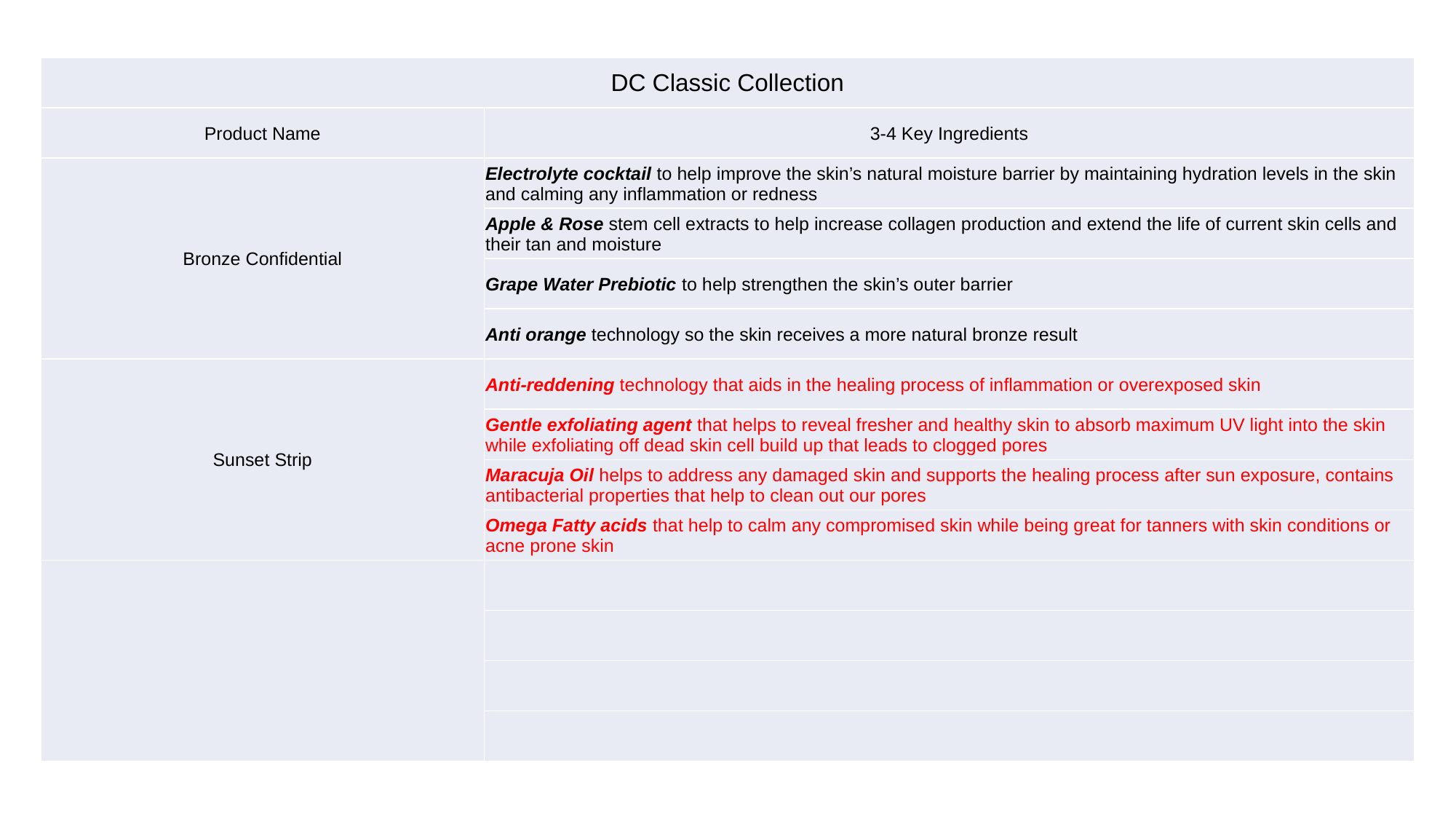

| DC Classic Collection |  |
| --- | --- |
| Product Name | 3-4 Key Ingredients |
| Bronze Confidential | Electrolyte cocktail to help improve the skin’s natural moisture barrier by maintaining hydration levels in the skin and calming any inflammation or redness |
|  | Apple & Rose stem cell extracts to help increase collagen production and extend the life of current skin cells and their tan and moisture |
|  | Grape Water Prebiotic to help strengthen the skin’s outer barrier |
|  | Anti orange technology so the skin receives a more natural bronze result |
| Sunset Strip | Anti-reddening technology that aids in the healing process of inflammation or overexposed skin |
|  | Gentle exfoliating agent that helps to reveal fresher and healthy skin to absorb maximum UV light into the skin while exfoliating off dead skin cell build up that leads to clogged pores |
|  | Maracuja Oil helps to address any damaged skin and supports the healing process after sun exposure, contains antibacterial properties that help to clean out our pores |
|  | Omega Fatty acids that help to calm any compromised skin while being great for tanners with skin conditions or acne prone skin |
|  |  |
|  |  |
|  |  |
|  |  |